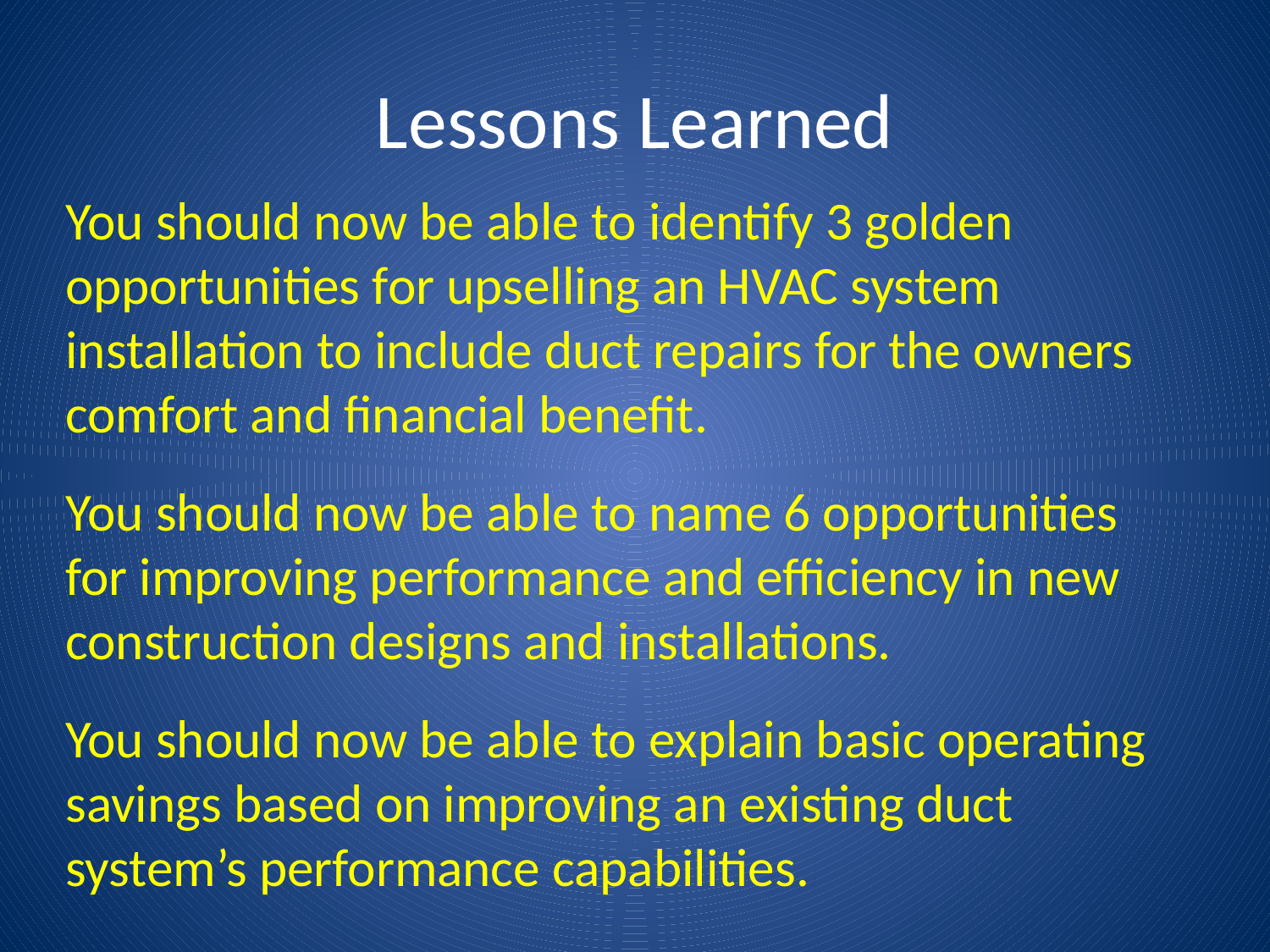

# Lessons Learned
You should now be able to identify 3 golden opportunities for upselling an HVAC system installation to include duct repairs for the owners comfort and financial benefit.

You should now be able to name 6 opportunities for improving performance and efficiency in new construction designs and installations.

You should now be able to explain basic operating savings based on improving an existing duct system’s performance capabilities.